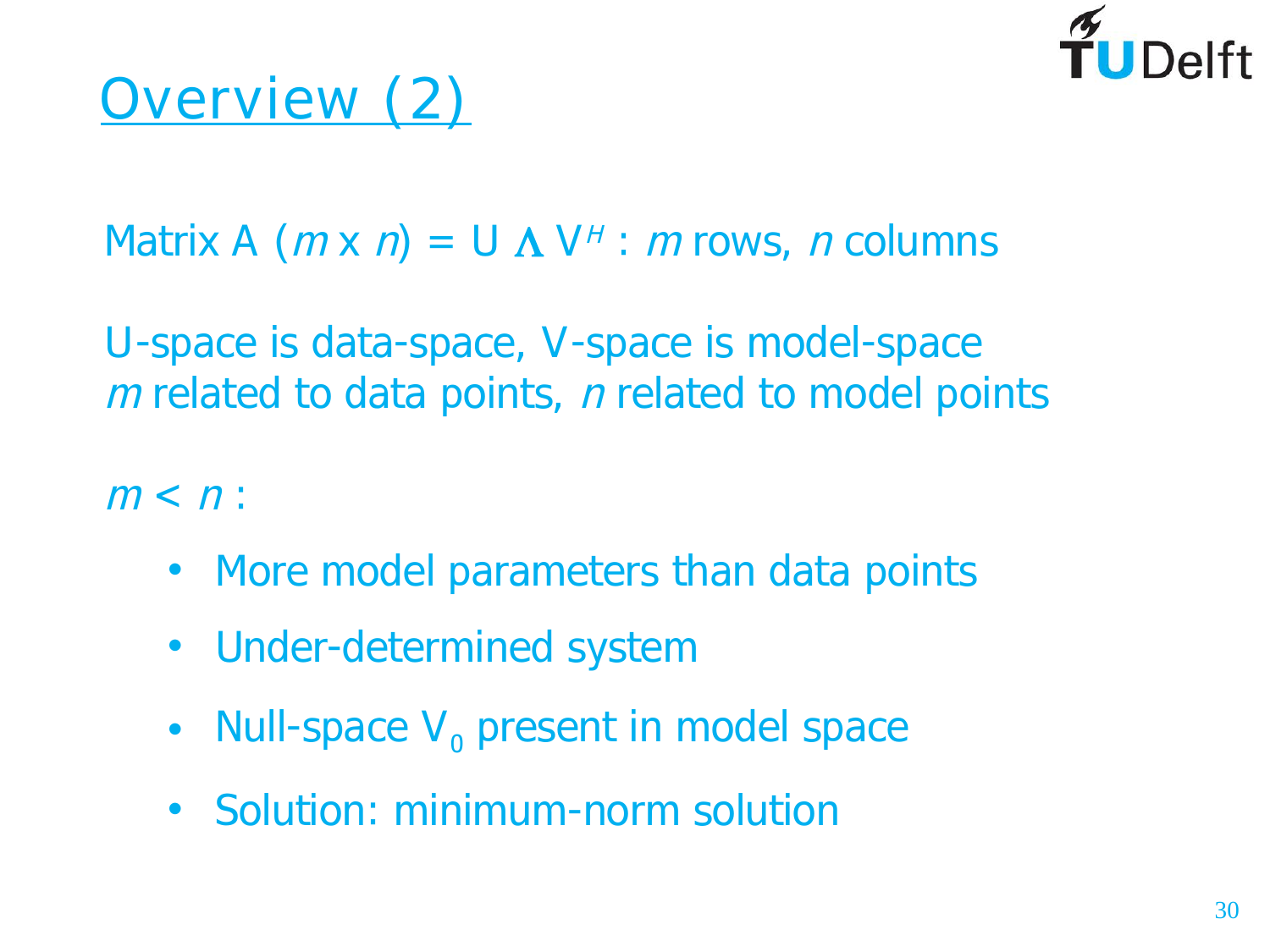

# Overview (2)
Matrix A (m x n) = U Λ VH : m rows, n columns

U-space is data-space, V-space is model-space
m related to data points, n related to model points

m < n :
More model parameters than data points
Under-determined system
Null-space V0 present in model space
Solution: minimum-norm solution
30